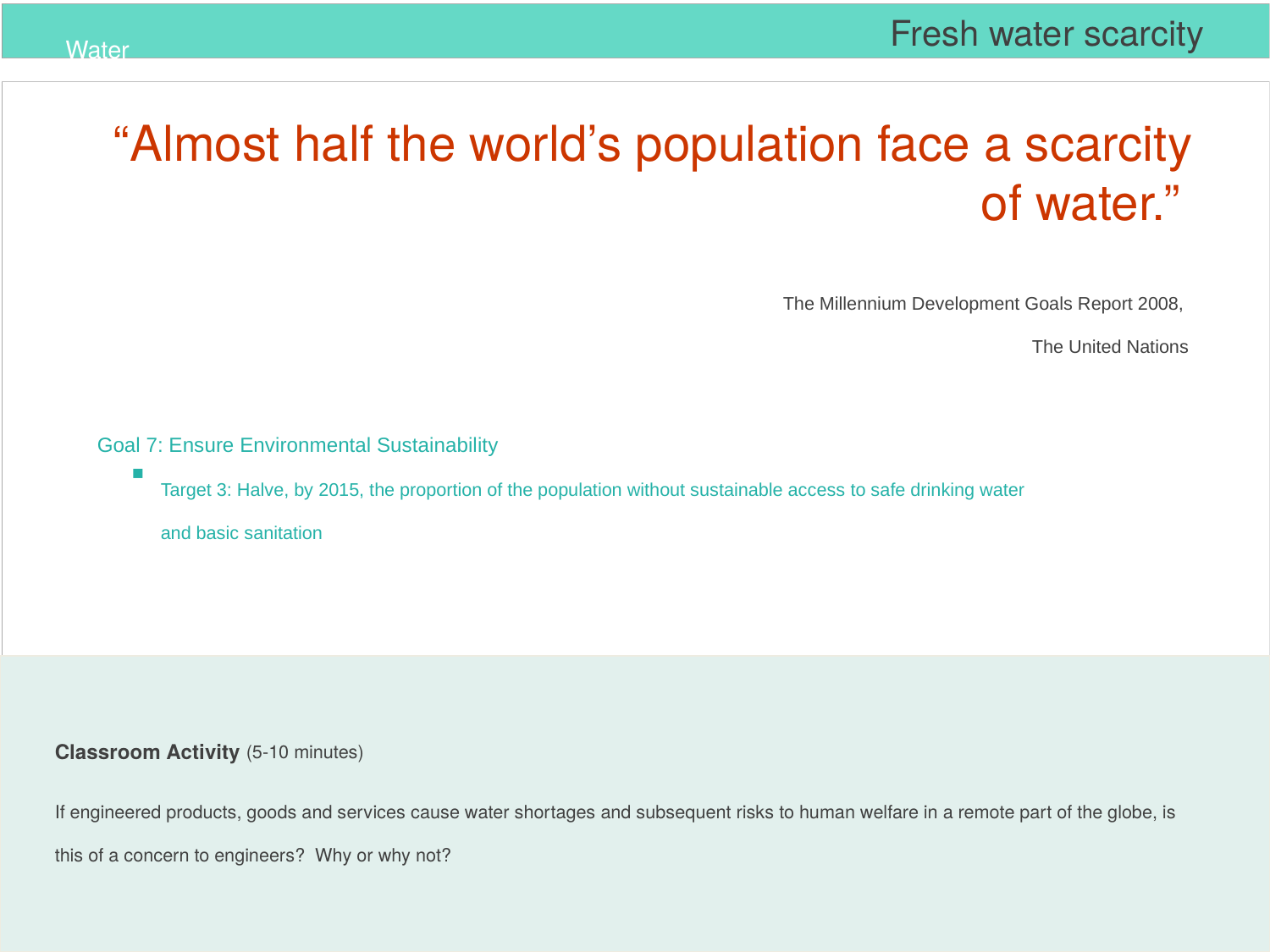

# Fresh water scarcity
“Almost half the world’s population face a scarcity of water.”
The Millennium Development Goals Report 2008,
The United Nations
Goal 7: Ensure Environmental Sustainability
Target 3: Halve, by 2015, the proportion of the population without sustainable access to safe drinking water and basic sanitation

Classroom Activity (5-10 minutes)
If engineered products, goods and services cause water shortages and subsequent risks to human welfare in a remote part of the globe, is this of a concern to engineers?  Why or why not?